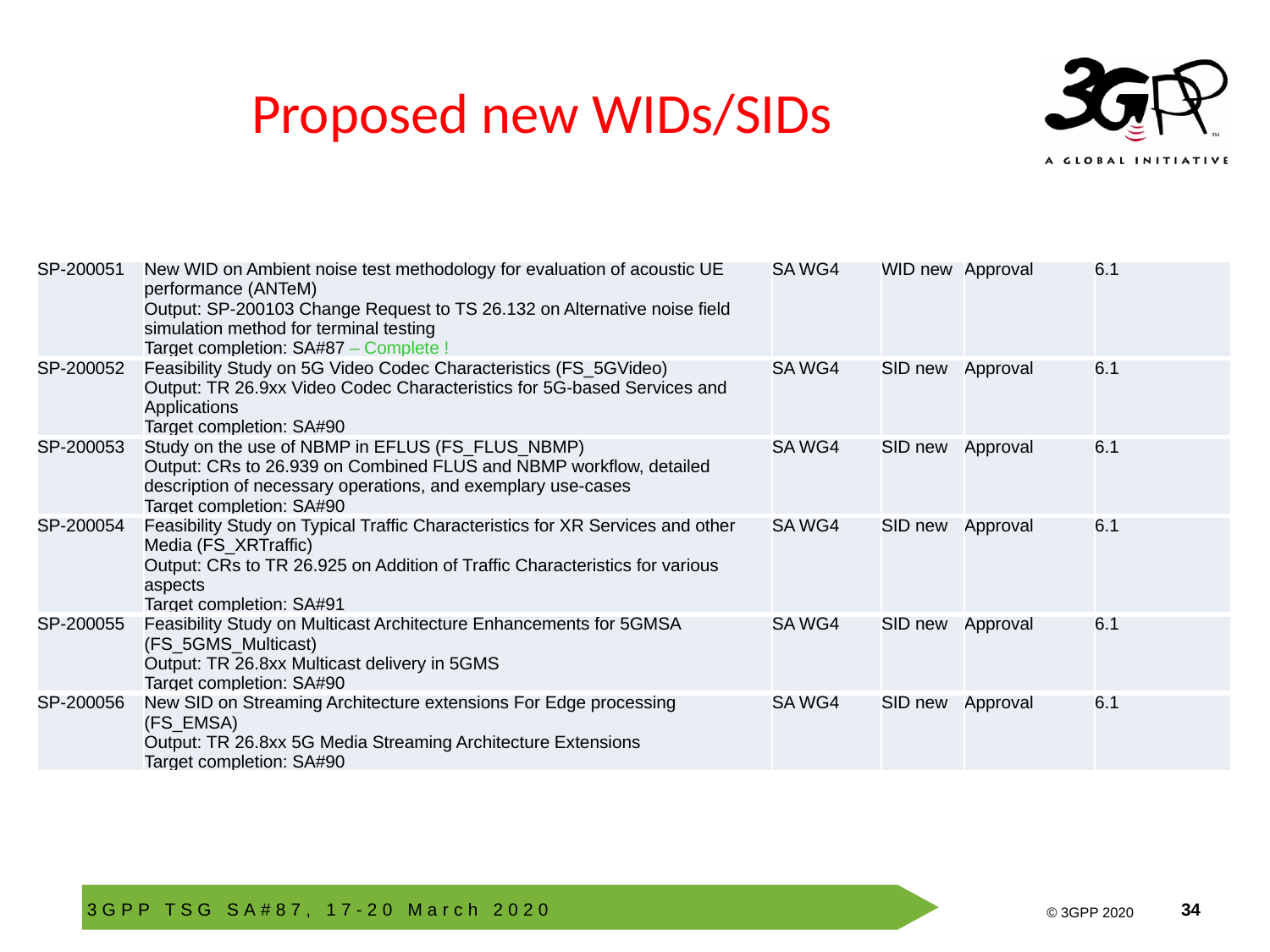

# Proposed new WIDs/SIDs

| SP-200051 | New WID on Ambient noise test methodology for evaluation of acoustic UE performance (ANTeM) Output: SP-200103 Change Request to TS 26.132 on Alternative noise field simulation method for terminal testing Target completion: SA#87 – Complete ! | SA WG4 | WID new | Approval | 6.1 |
| --- | --- | --- | --- | --- | --- |
| SP-200052 | Feasibility Study on 5G Video Codec Characteristics (FS\_5GVideo) Output: TR 26.9xx Video Codec Characteristics for 5G-based Services and Applications Target completion: SA#90 | SA WG4 | SID new | Approval | 6.1 |
| SP-200053 | Study on the use of NBMP in EFLUS (FS\_FLUS\_NBMP) Output: CRs to 26.939 on Combined FLUS and NBMP workflow, detailed description of necessary operations, and exemplary use-cases Target completion: SA#90 | SA WG4 | SID new | Approval | 6.1 |
| SP-200054 | Feasibility Study on Typical Traffic Characteristics for XR Services and other Media (FS\_XRTraffic) Output: CRs to TR 26.925 on Addition of Traffic Characteristics for various aspects Target completion: SA#91 | SA WG4 | SID new | Approval | 6.1 |
| SP-200055 | Feasibility Study on Multicast Architecture Enhancements for 5GMSA (FS\_5GMS\_Multicast) Output: TR 26.8xx Multicast delivery in 5GMS Target completion: SA#90 | SA WG4 | SID new | Approval | 6.1 |
| SP-200056 | New SID on Streaming Architecture extensions For Edge processing (FS\_EMSA) Output: TR 26.8xx 5G Media Streaming Architecture Extensions Target completion: SA#90 | SA WG4 | SID new | Approval | 6.1 |